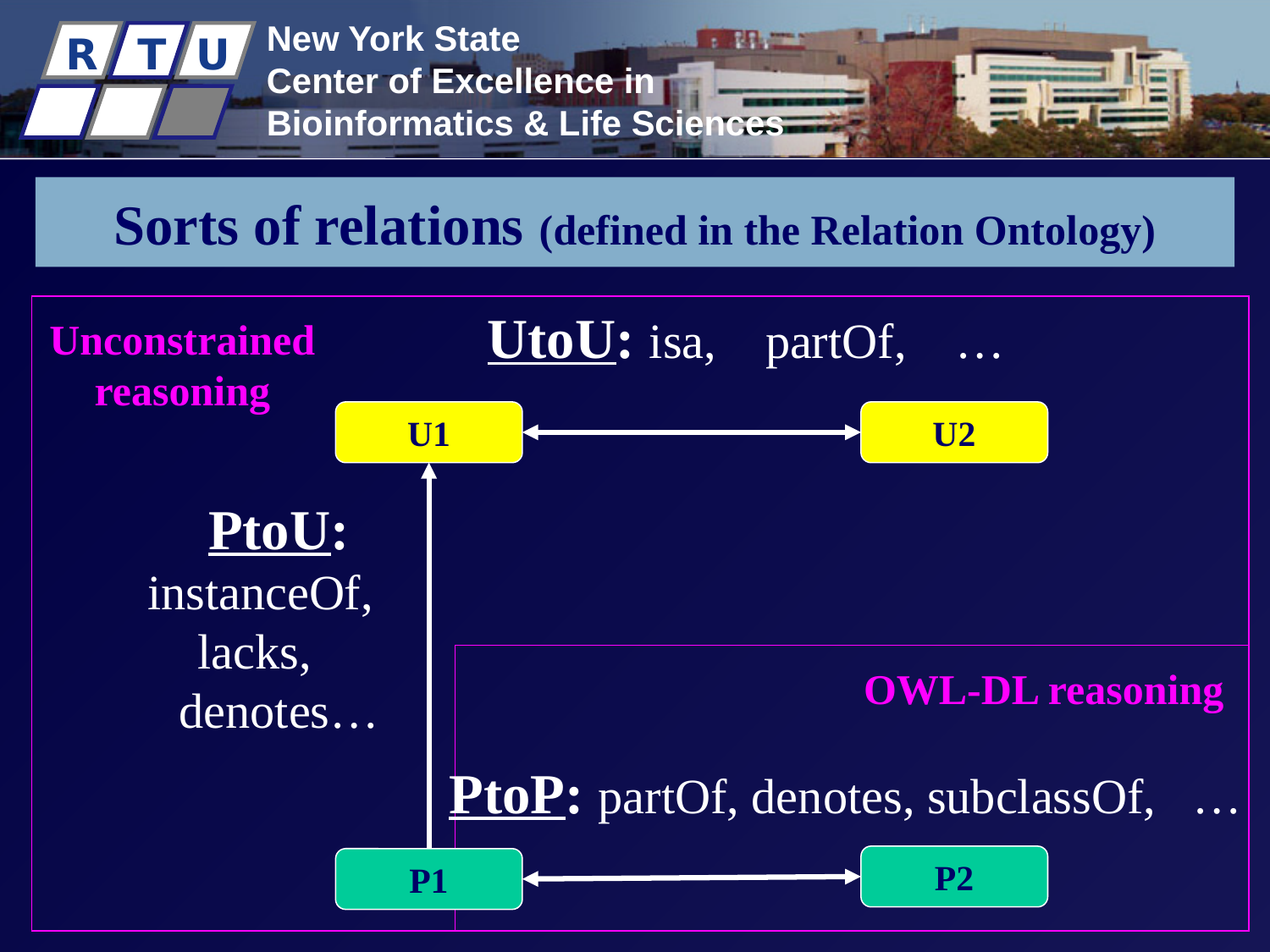

# Sorts of relations (defined in the Relation Ontology)

Unconstrained
reasoning
UtoU: isa,    partOf,    …
U1
U2
PtoU: instanceOf,    lacks,
denotes…

OWL-DL reasoning
PtoP: partOf, denotes, subclassOf,   …
P2
P1